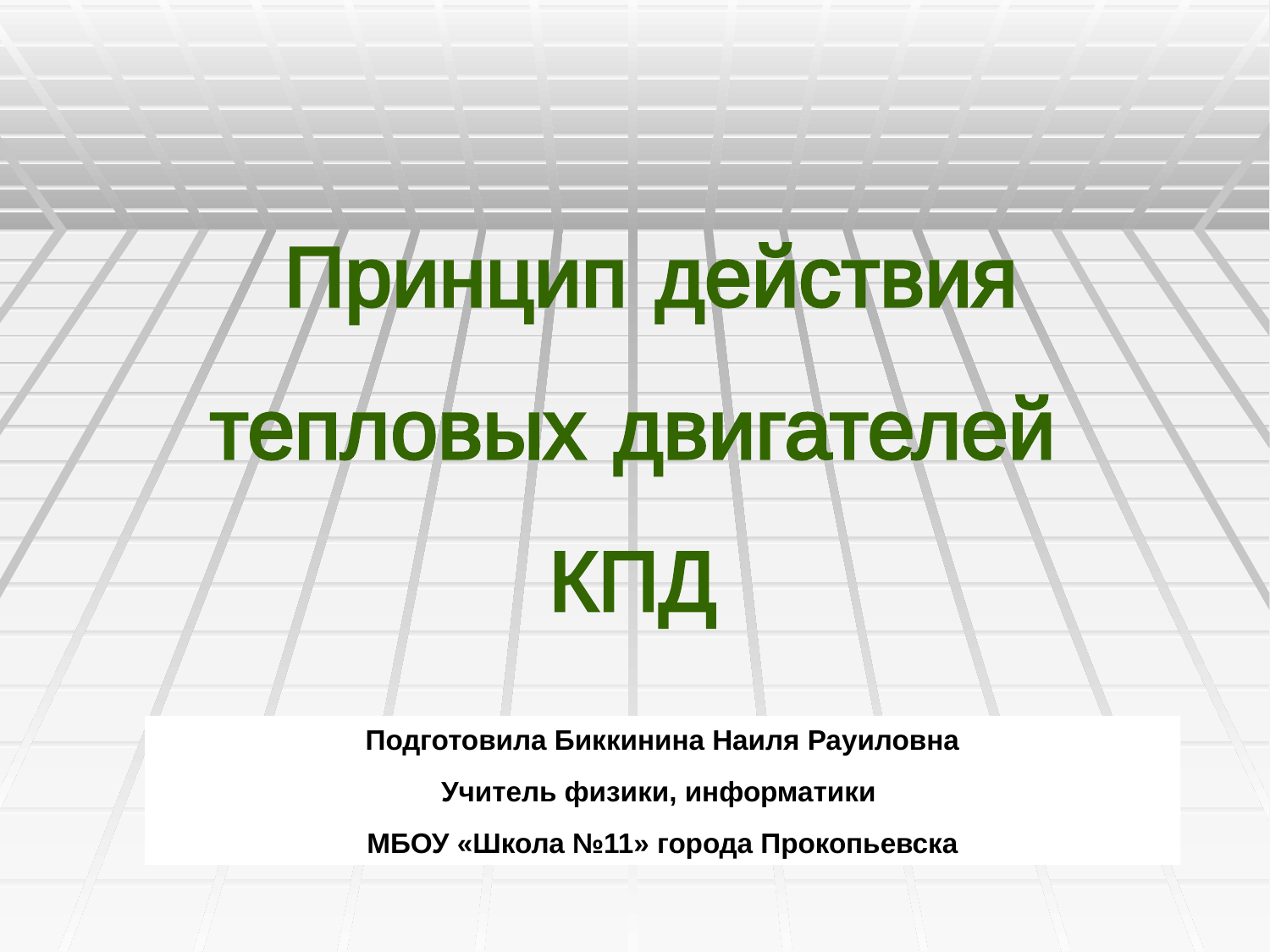

Принцип действия
тепловых двигателей
КПД
Подготовила Биккинина Наиля Рауиловна
Учитель физики, информатики
МБОУ «Школа №11» города Прокопьевска